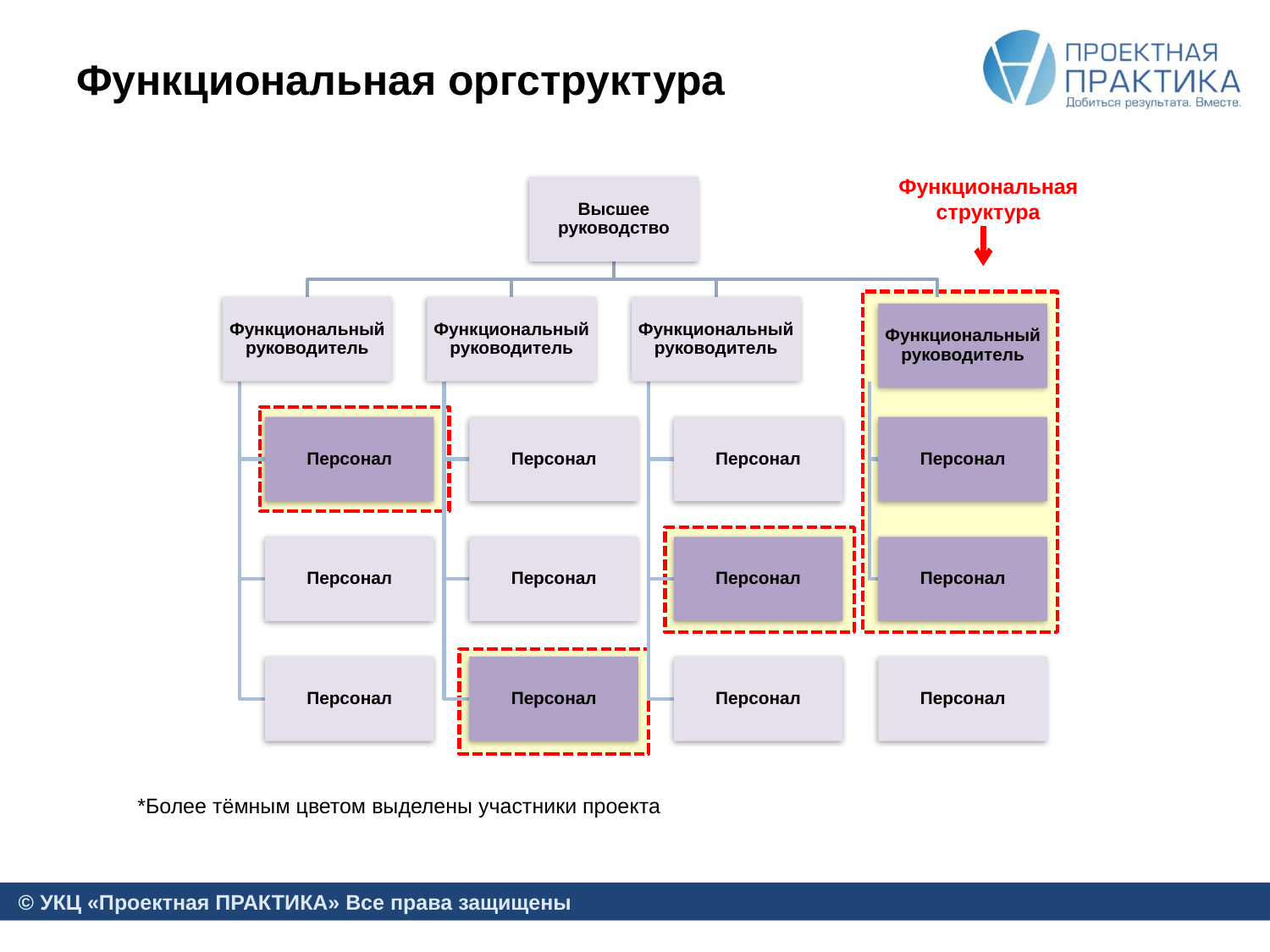

# Функциональная оргструктура
Функциональная структура
Высшее руководство

Функциональный руководитель
Функциональный руководитель
Функциональный руководитель
Функциональный руководитель

Персонал
Персонал
Персонал
Персонал

Персонал
Персонал
Персонал
Персонал

Персонал
Персонал
Персонал
Персонал
*Более тёмным цветом выделены участники проекта